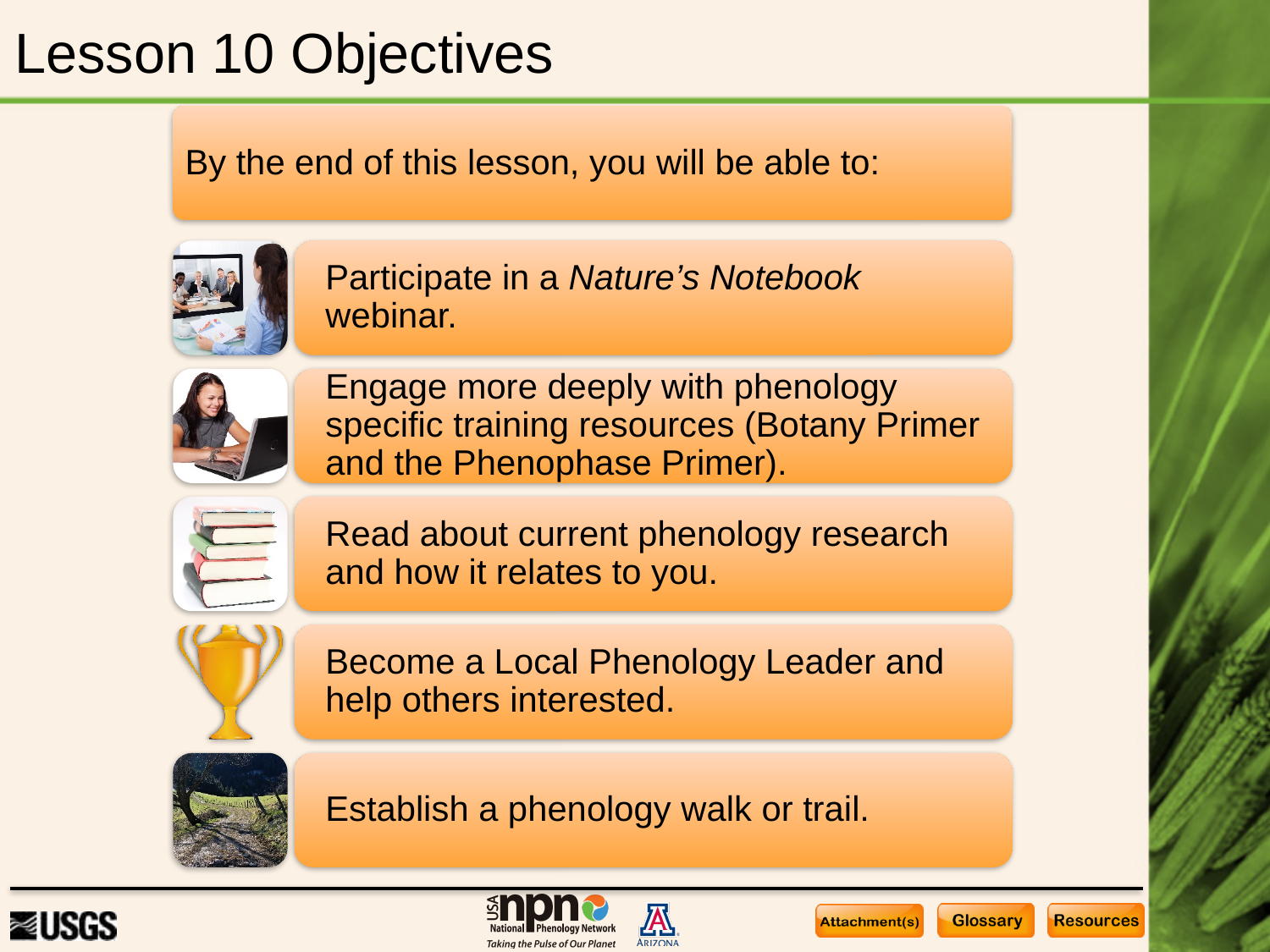

# Lesson 10 Objectives
By the end of this lesson, you will be able to:
Participate in a Nature’s Notebook webinar.
Engage more deeply with phenology specific training resources (Botany Primer and the Phenophase Primer).
Read about current phenology research and how it relates to you.
Become a Local Phenology Leader and help others interested.
Establish a phenology walk or trail.